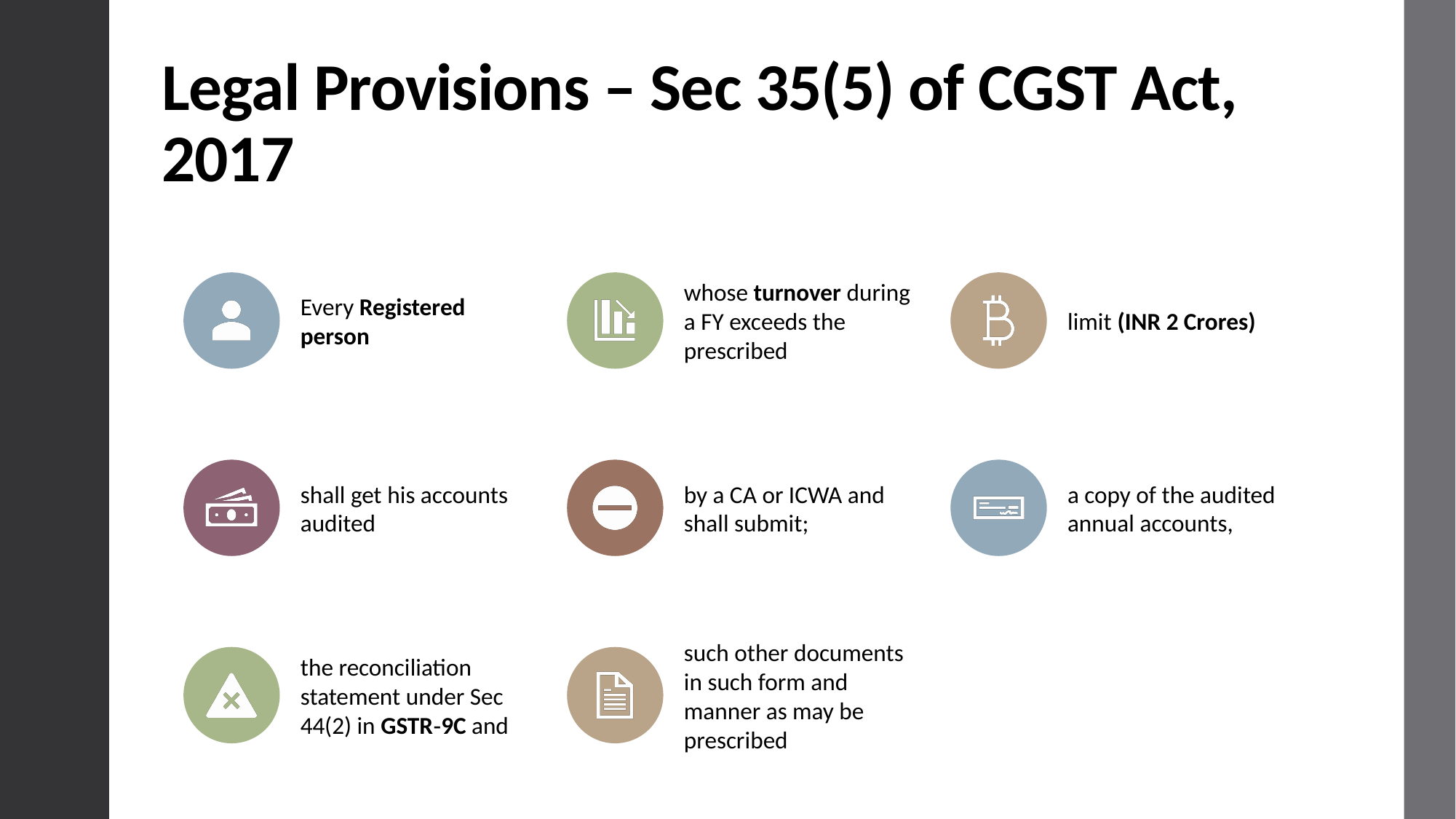

# Legal Provisions – Sec 35(5) of CGST Act, 2017
Every Registered person
whose turnover during a FY exceeds the prescribed
limit (INR 2 Crores)
shall get his accounts audited
by a CA or ICWA and shall submit;
a copy of the audited annual accounts,
the reconciliation statement under Sec 44(2) in GSTR‐9C and
such other documents in such form and manner as may be prescribed
CA DHARA GANDHI